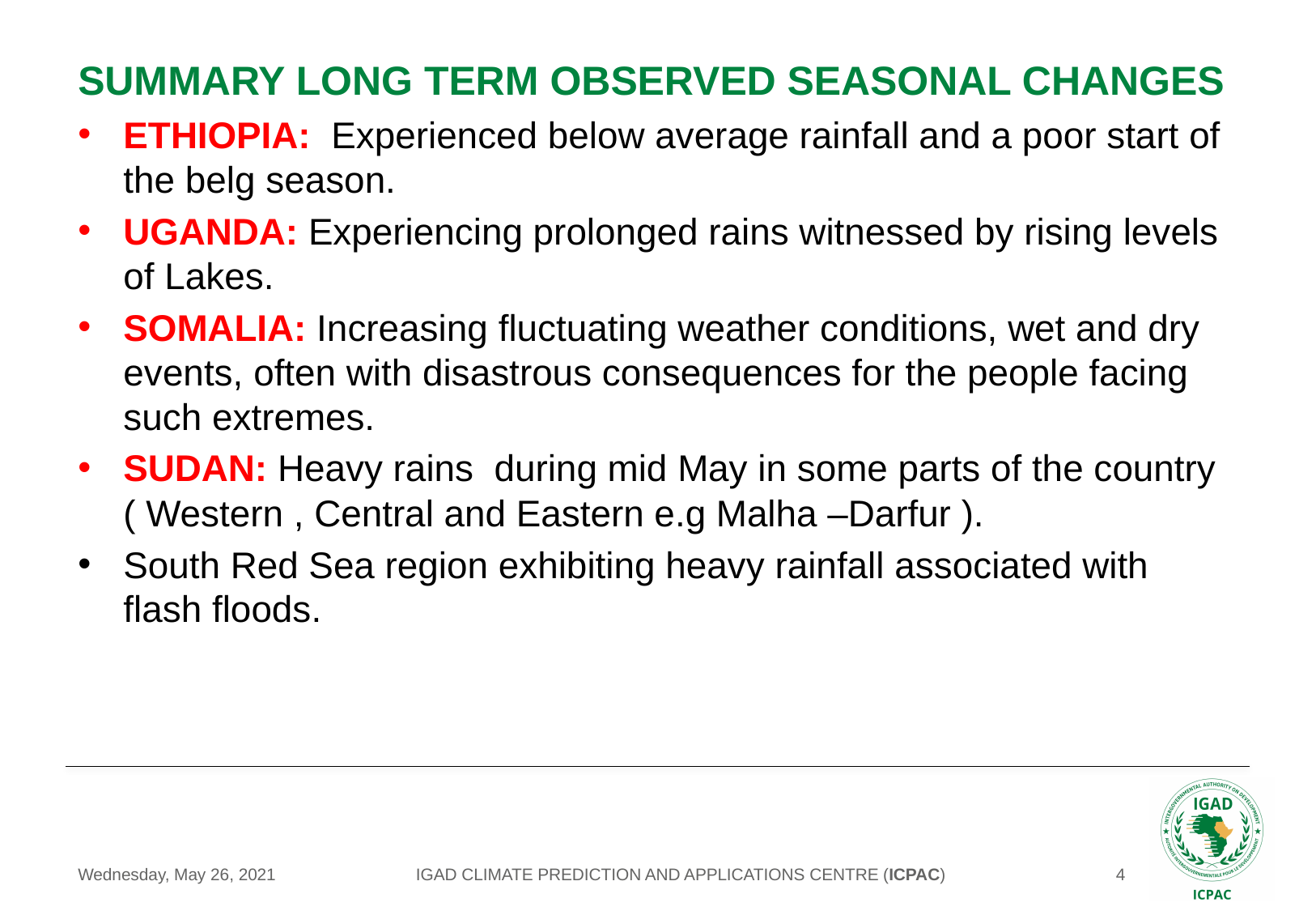

# summary long term observed seasonal changes
ETHIOPIA:  Experienced below average rainfall and a poor start of the belg season.
UGANDA: Experiencing prolonged rains witnessed by rising levels of Lakes.
SOMALIA: Increasing fluctuating weather conditions, wet and dry events, often with disastrous consequences for the people facing such extremes.
SUDAN: Heavy rains  during mid May in some parts of the country ( Western , Central and Eastern e.g Malha –Darfur ).
South Red Sea region exhibiting heavy rainfall associated with flash floods.

IGAD CLIMATE PREDICTION AND APPLICATIONS CENTRE (ICPAC)
Wednesday, May 26, 2021
4